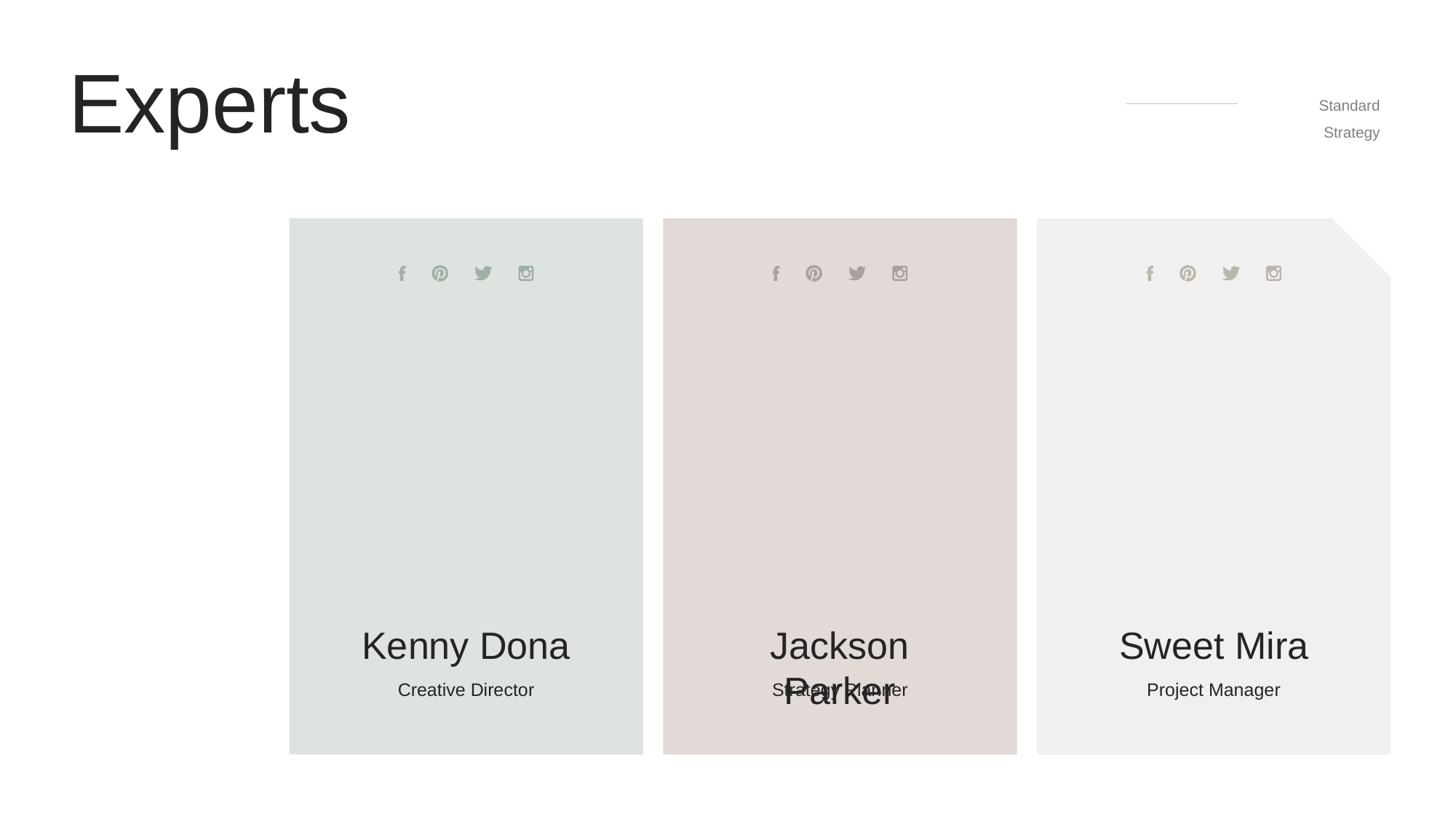

Experts
Standard Strategy

Kenny Dona
Jackson Parker
Sweet Mira
Creative Director
Strategy Planner
Project Manager